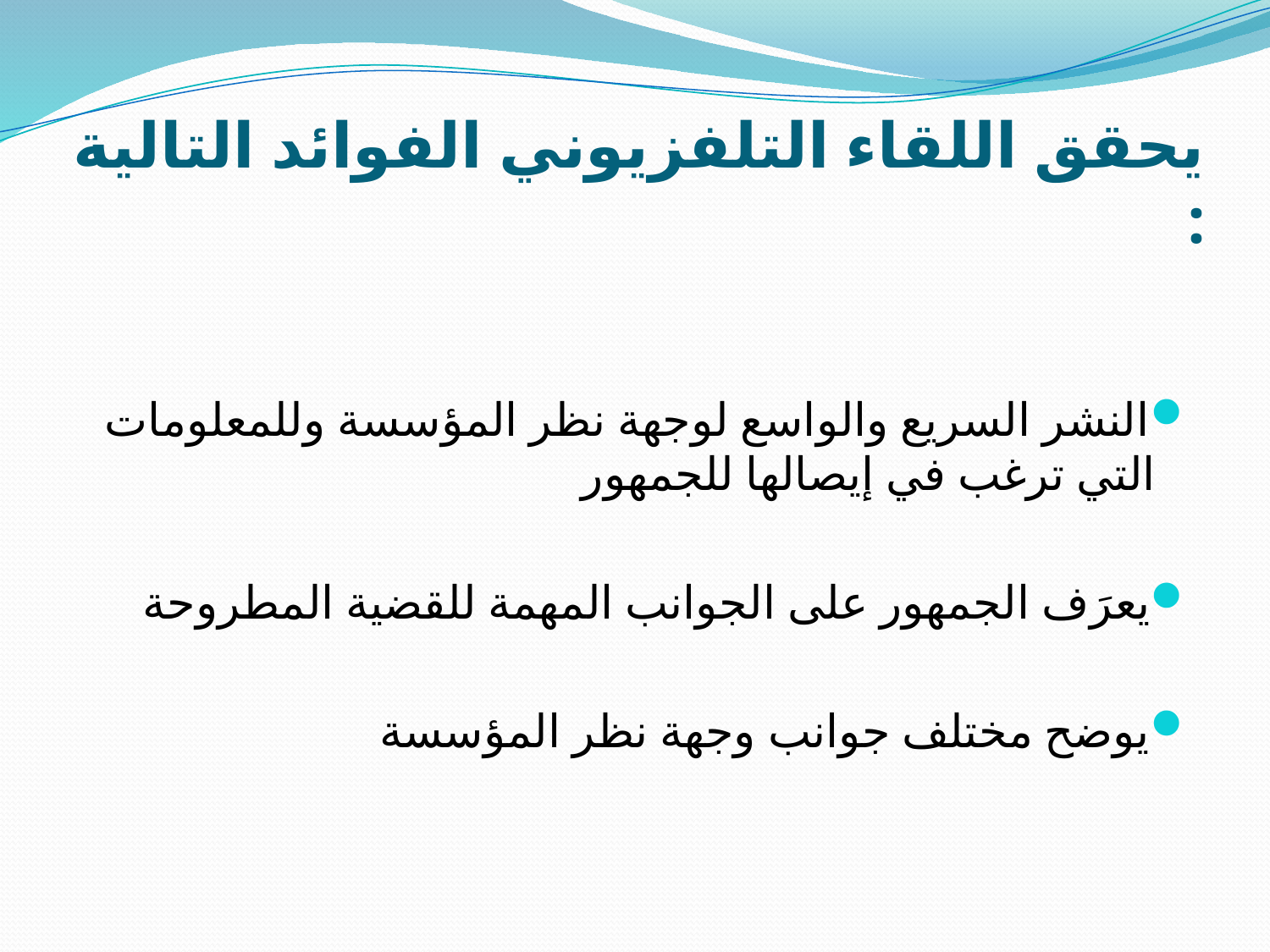

# يحقق اللقاء التلفزيوني الفوائد التالية :
النشر السريع والواسع لوجهة نظر المؤسسة وللمعلومات التي ترغب في إيصالها للجمهور

يعرَف الجمهور على الجوانب المهمة للقضية المطروحة

يوضح مختلف جوانب وجهة نظر المؤسسة